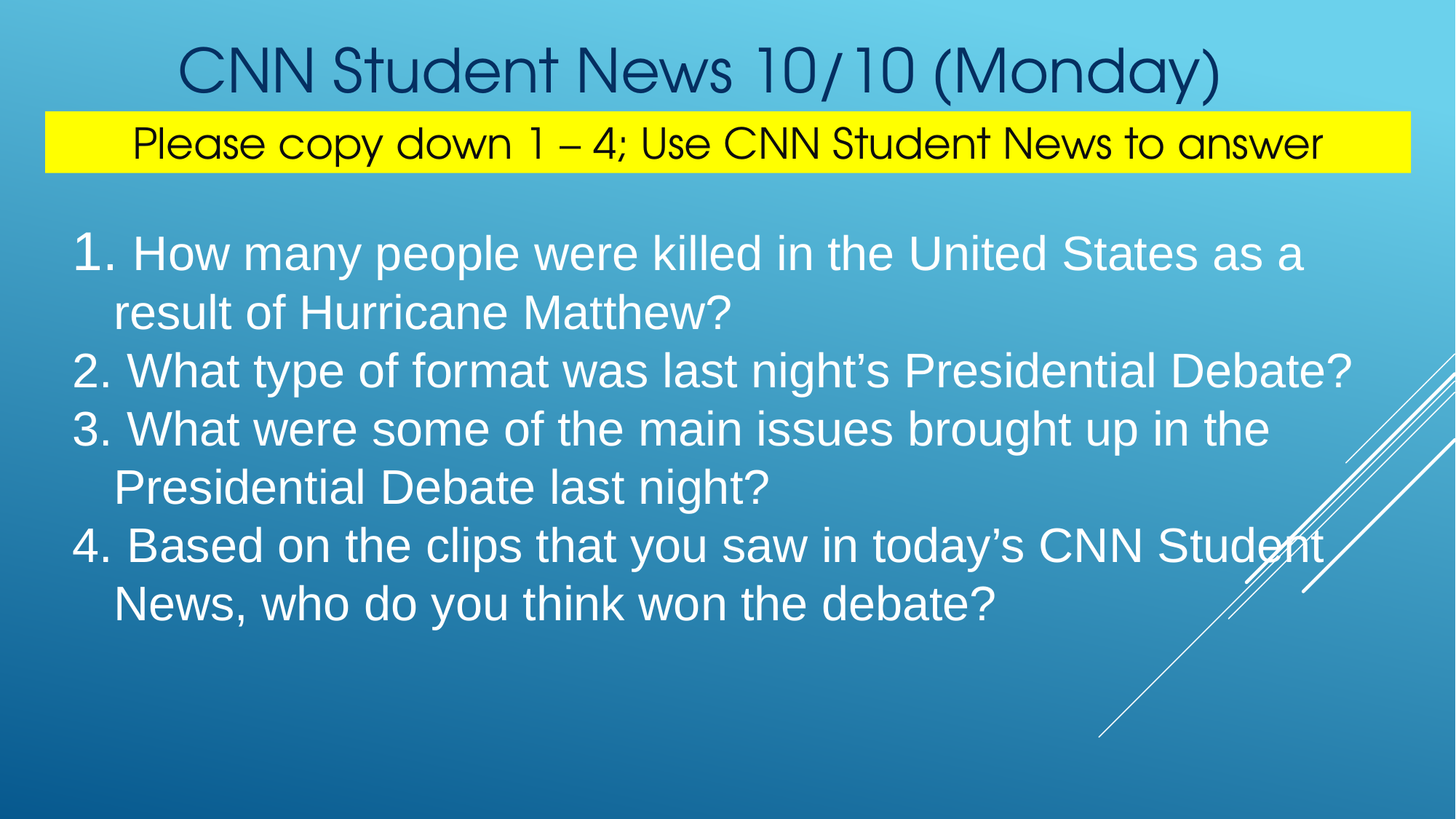

CNN Student News 10/10 (Monday)
Please copy down 1 – 4; Use CNN Student News to answer

 How many people were killed in the United States as a result of Hurricane Matthew?
 What type of format was last night’s Presidential Debate?
 What were some of the main issues brought up in the Presidential Debate last night?
 Based on the clips that you saw in today’s CNN Student News, who do you think won the debate?